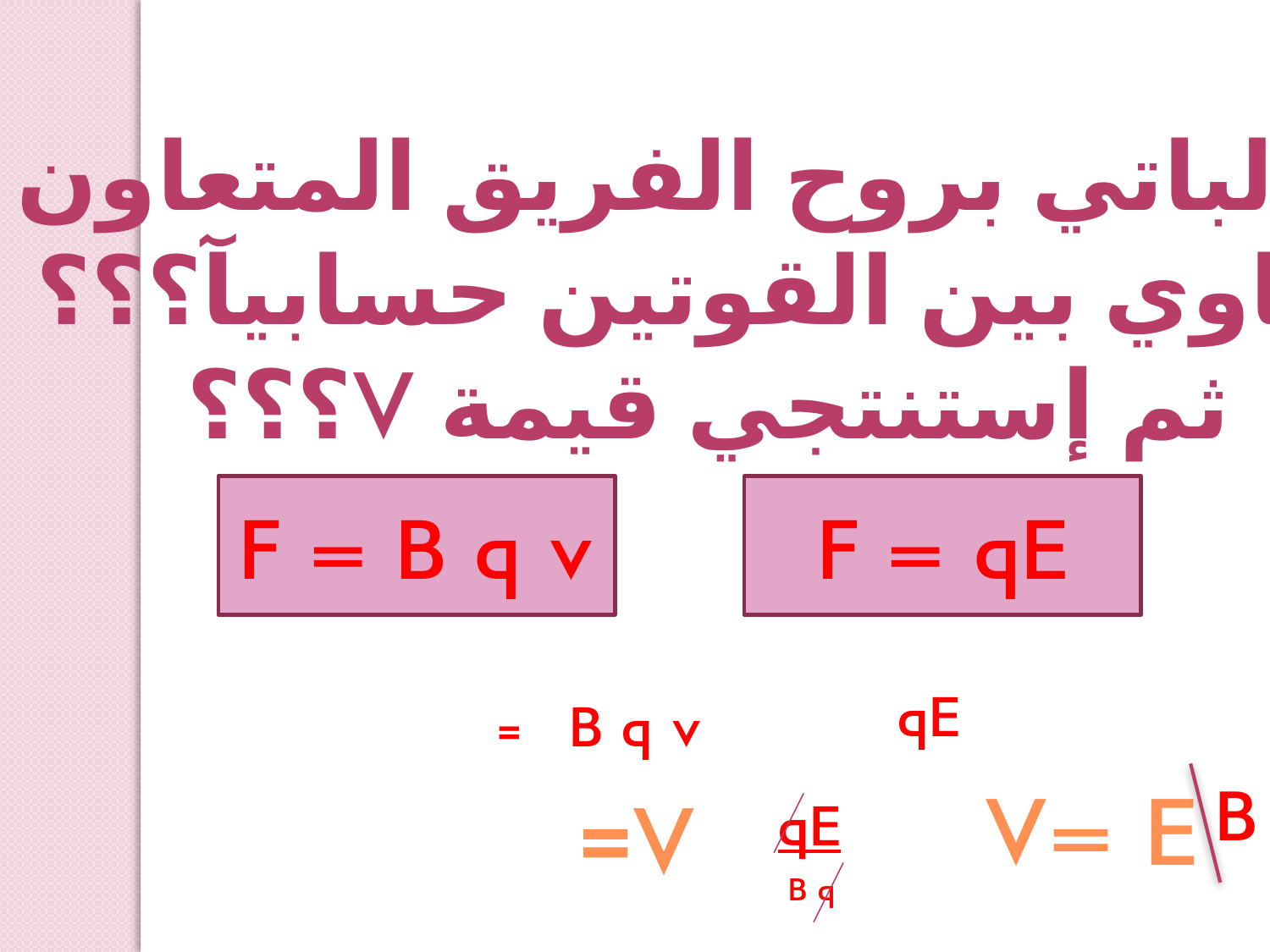

طالباتي بروح الفريق المتعاون
ساوي بين القوتين حسابيآ؟؟؟
ثم إستنتجي قيمة v؟؟؟

F = B q v
F = qE

qE
B q v    =
V= E
B
V=
qE

B q